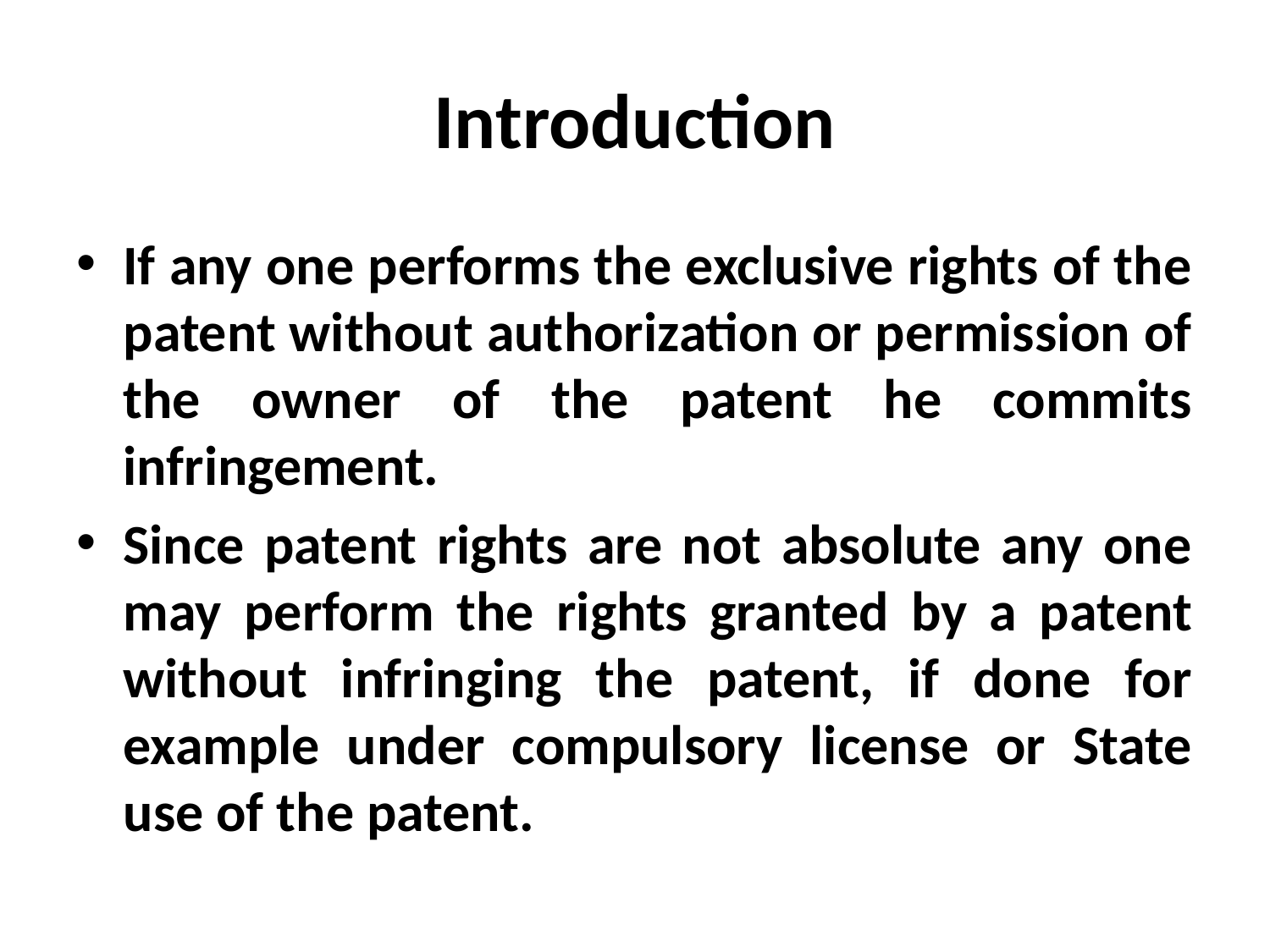

# Introduction
If any one performs the exclusive rights of the patent without authorization or permission of the owner of the patent he commits infringement.
Since patent rights are not absolute any one may perform the rights granted by a patent without infringing the patent, if done for example under compulsory license or State use of the patent.